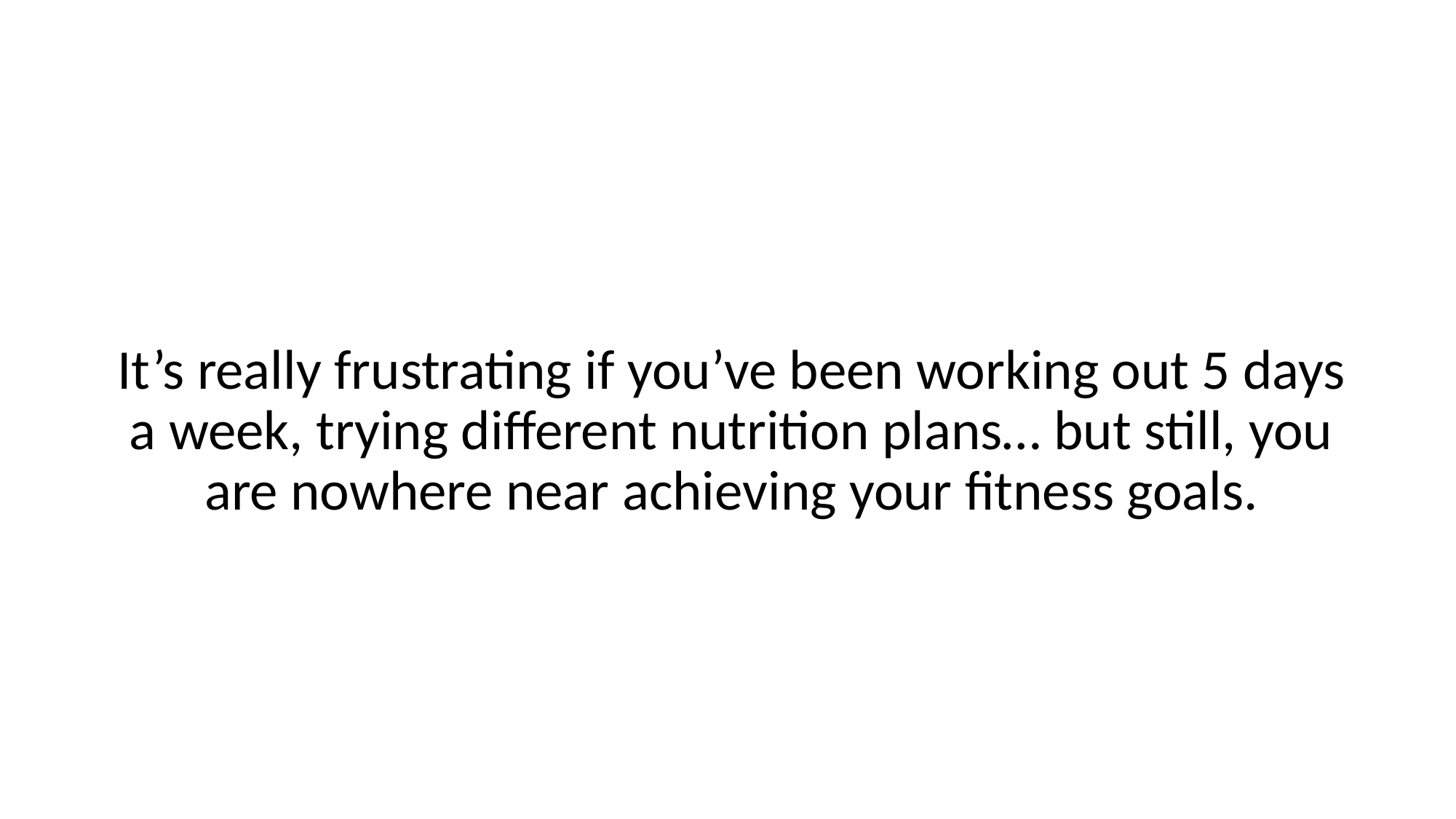

It’s really frustrating if you’ve been working out 5 days a week, trying different nutrition plans… but still, you are nowhere near achieving your fitness goals.